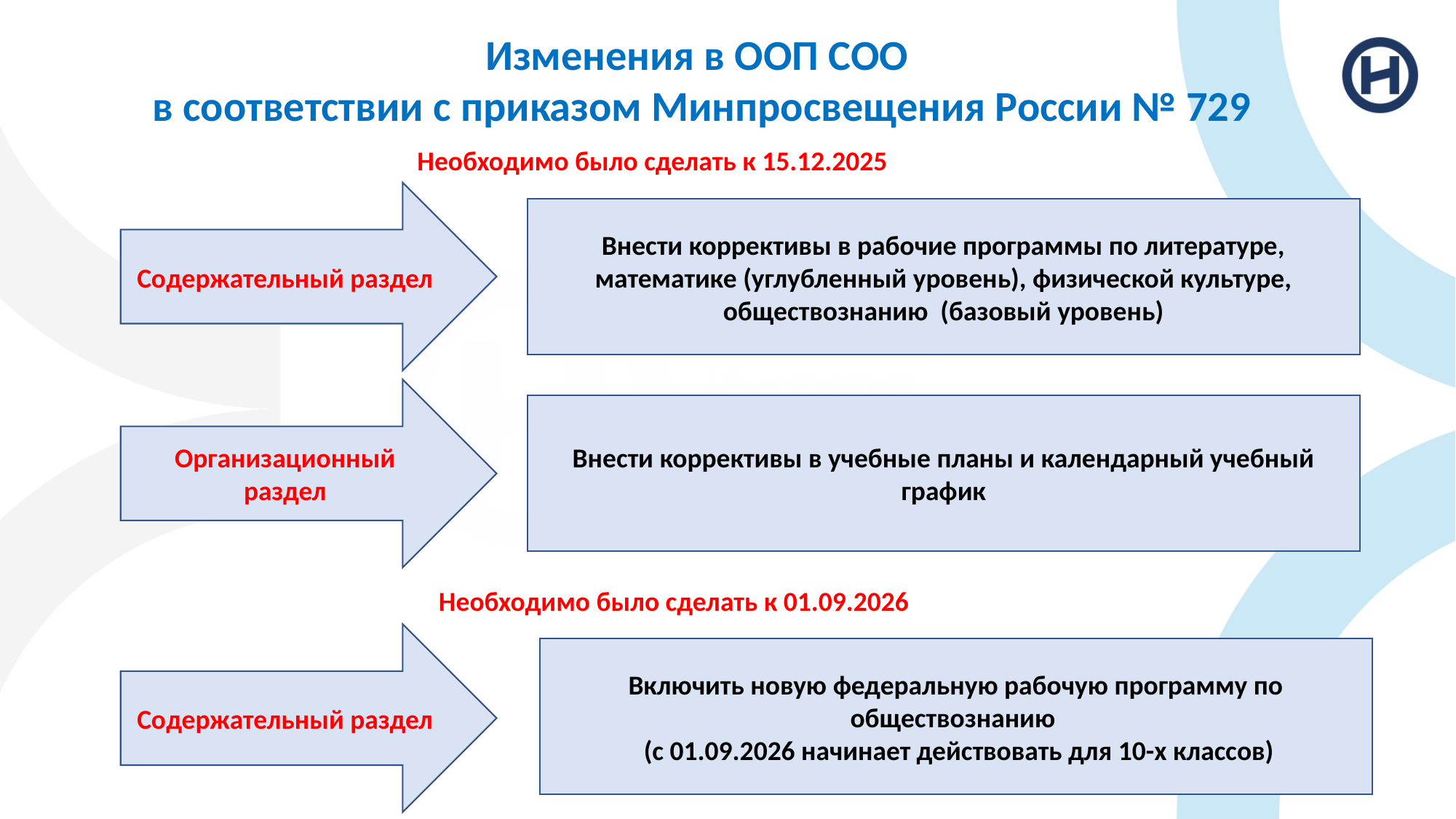

Изменения в ООП СОО
в соответствии с приказом Минпросвещения России № 729
Необходимо было сделать к 15.12.2025
Содержательный раздел
Внести коррективы в рабочие программы по литературе, математике (углубленный уровень), физической культуре, обществознанию  (базовый уровень)
Организационный раздел
Внести коррективы в учебные планы и календарный учебный график
Необходимо было сделать к 01.09.2026
Содержательный раздел
Включить новую федеральную рабочую программу по обществознанию
 (с 01.09.2026 начинает действовать для 10-х классов)